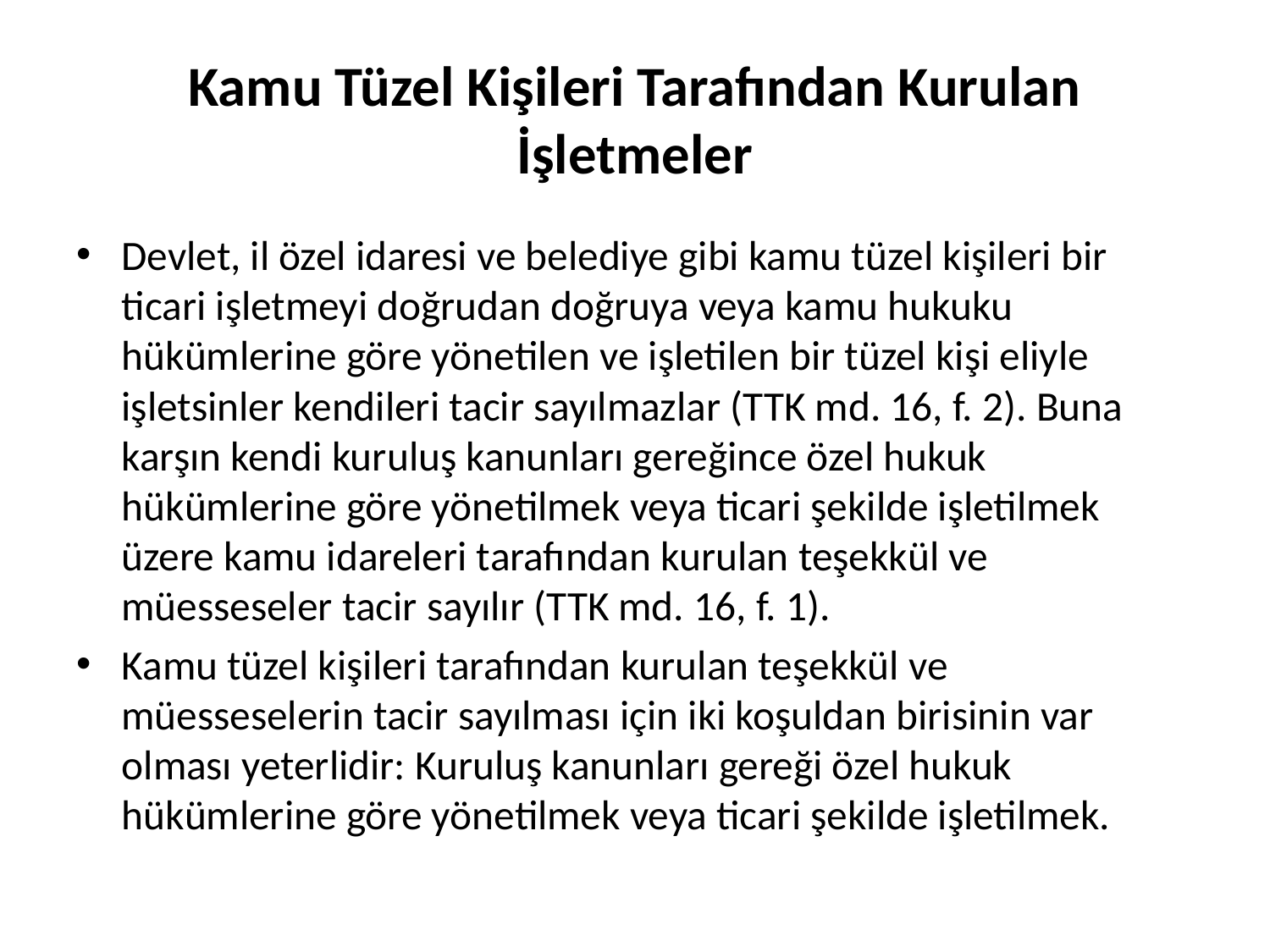

# Kamu Tüzel Kişileri Tarafından Kurulan İşletmeler
Devlet, il özel idaresi ve belediye gibi kamu tüzel kişileri bir ticari işletmeyi doğrudan doğruya veya kamu hukuku hükümlerine göre yönetilen ve işletilen bir tüzel kişi eliyle işletsinler kendileri tacir sayılmazlar (TTK md. 16, f. 2). Buna karşın kendi kuruluş kanunları gereğince özel hukuk hükümlerine göre yönetilmek veya ticari şekilde işletilmek üzere kamu idareleri tarafından kurulan teşekkül ve müesseseler tacir sayılır (TTK md. 16, f. 1).
Kamu tüzel kişileri tarafından kurulan teşekkül ve müesseselerin tacir sayılması için iki koşuldan birisinin var olması yeterlidir: Kuruluş kanunları gereği özel hukuk hükümlerine göre yönetilmek veya ticari şekilde işletilmek.